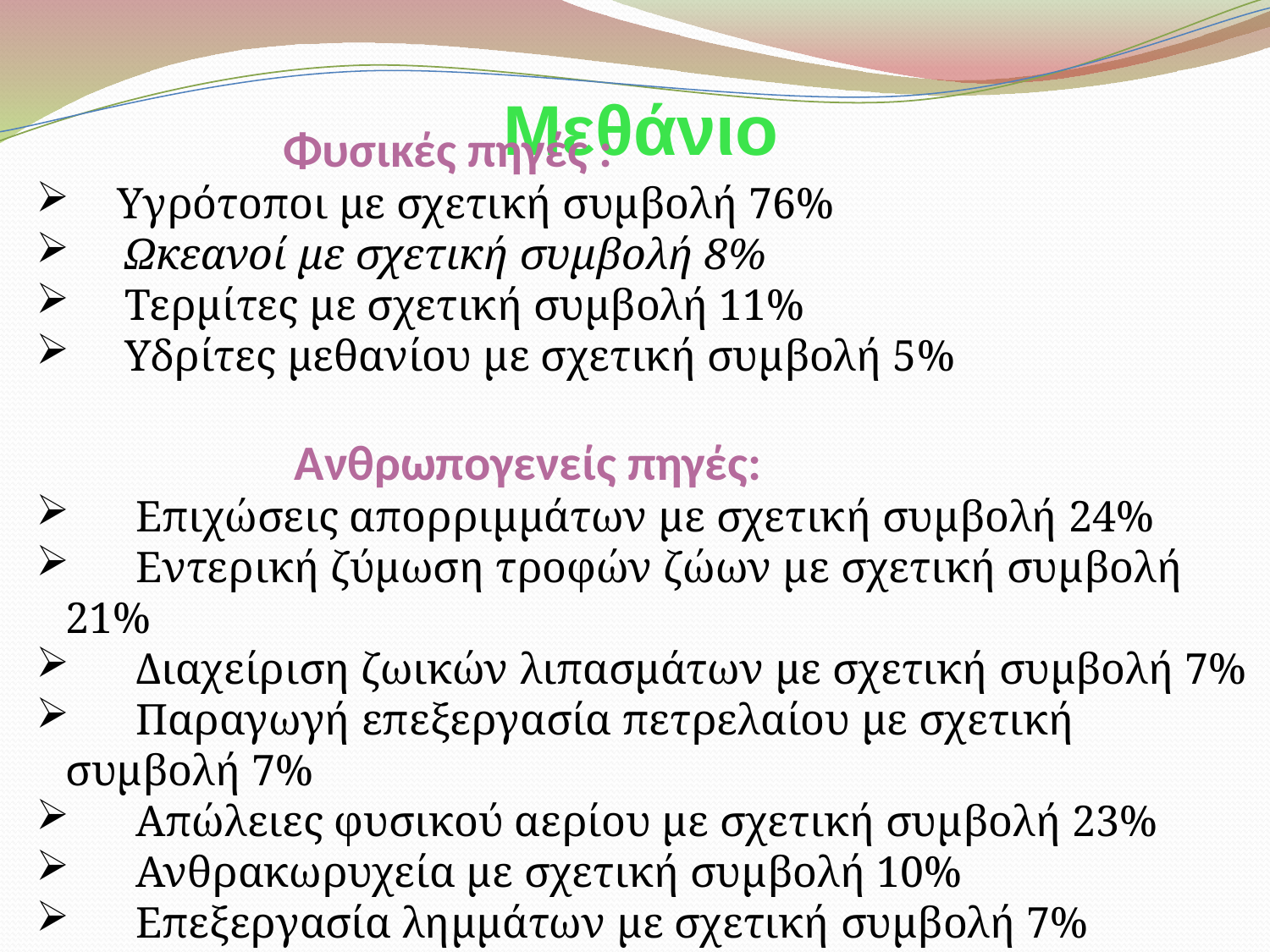

# Μεθάνιο

                         Φυσικές πηγές :
     Υγρότοποι με σχετική συμβολή 76%
     Ωκεανοί με σχετική συμβολή 8%
     Τερμίτες με σχετική συμβολή 11%
     Υδρίτες μεθανίου με σχετική συμβολή 5%

		    Ανθρωπογενείς πηγές:
      Επιχώσεις απορριμμάτων με σχετική συμβολή 24%
      Εντερική ζύμωση τροφών ζώων με σχετική συμβολή 21%
      Διαχείριση ζωικών λιπασμάτων με σχετική συμβολή 7%
      Παραγωγή επεξεργασία πετρελαίου με σχετική συμβολή 7%
      Απώλειες φυσικού αερίου με σχετική συμβολή 23%
      Ανθρακωρυχεία με σχετική συμβολή 10%
      Επεξεργασία λημμάτων με σχετική συμβολή 7%